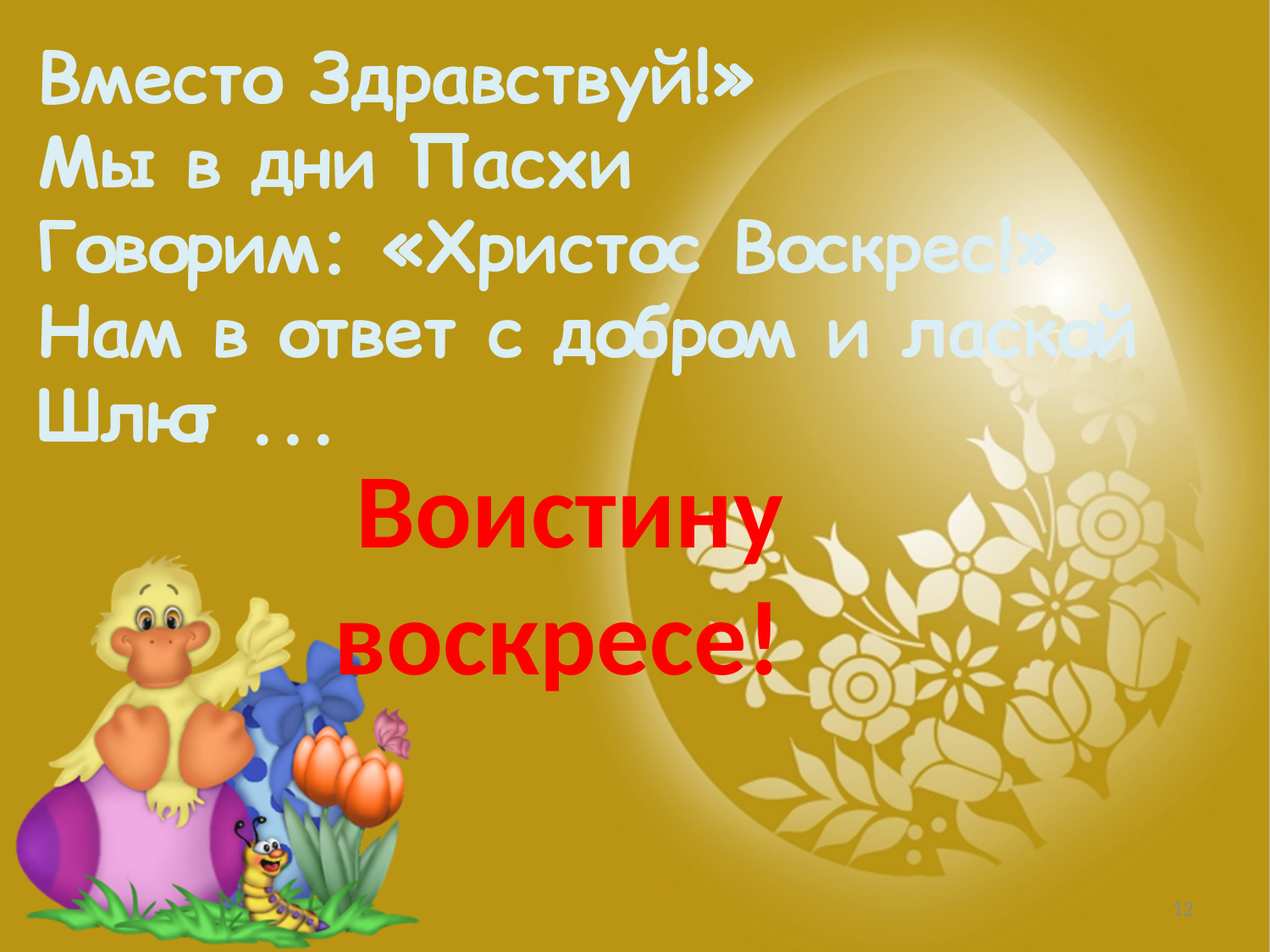

Вместо Здравствуй!»
Мы в дни Пасхи
Говорим: «Христос Воскрес!»
Нам в ответ с добром и лаской
Шлют ...

Воистину воскресе!
12